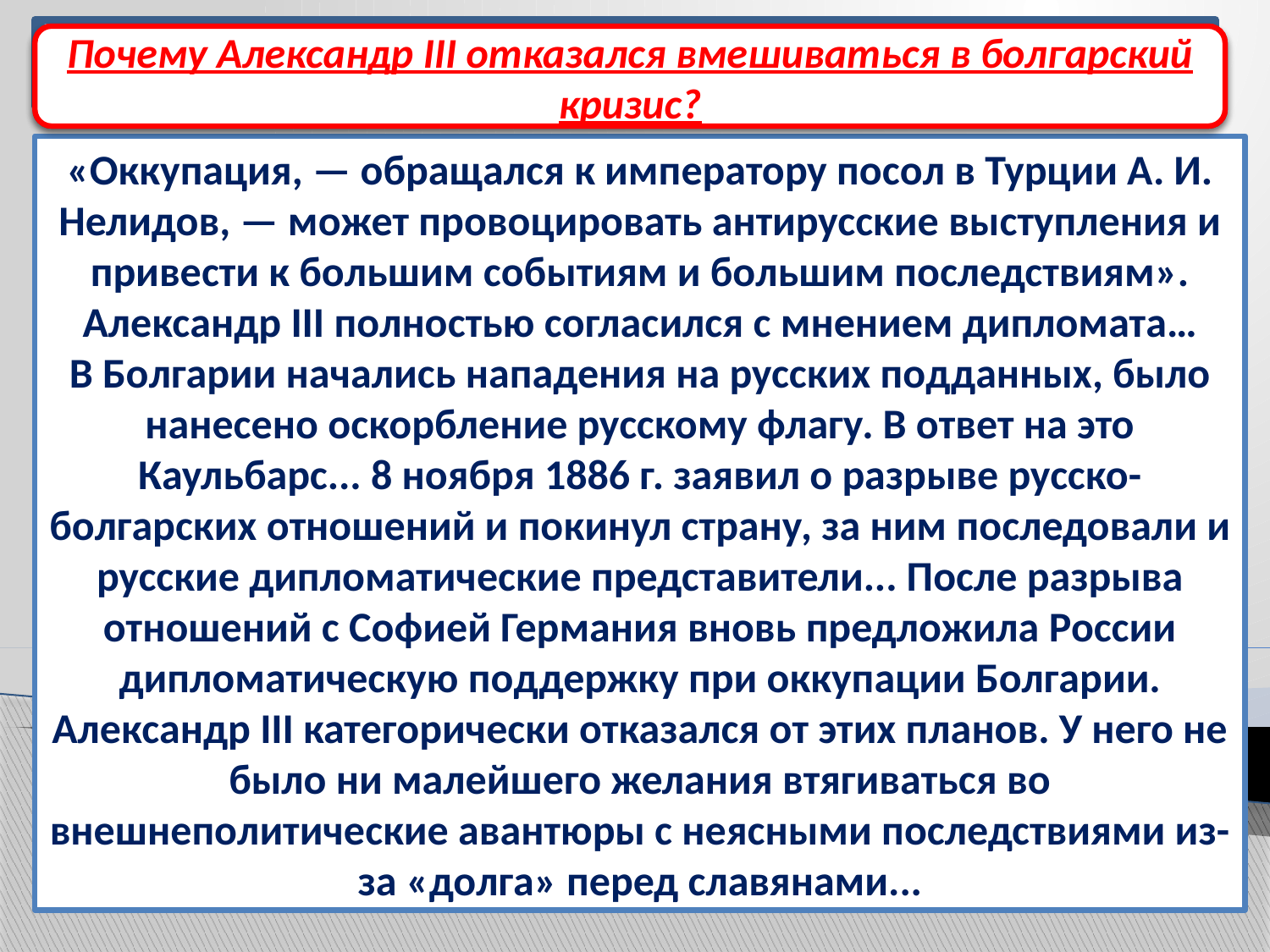

Ослабление российского влияния на Балканах

Что имел в виду А. И. Нелидов под словами «большие события» и «большие последствия»?

Почему Александр III отказался вмешиваться в болгарский кризис?

«Оккупация, — обращался к императору посол в Турции А. И. Нелидов, — может провоцировать антирусские выступления и привести к большим событиям и большим последствиям». Александр III полностью согласился с мнением дипломата…
В Болгарии начались нападения на русских подданных, было нанесено оскорбление русскому флагу. В ответ на это Каульбарс... 8 ноября 1886 г. заявил о разрыве русско-болгарских отношений и покинул страну, за ним последовали и русские дипломатические представители... После разрыва отношений с Софией Германия вновь предложила России дипломатическую поддержку при оккупации Болгарии. Александр III категорически отказался от этих планов. У него не было ни малейшего желания втягиваться во внешнеполитические авантюры с неясными последствиями из-за «долга» перед славянами...